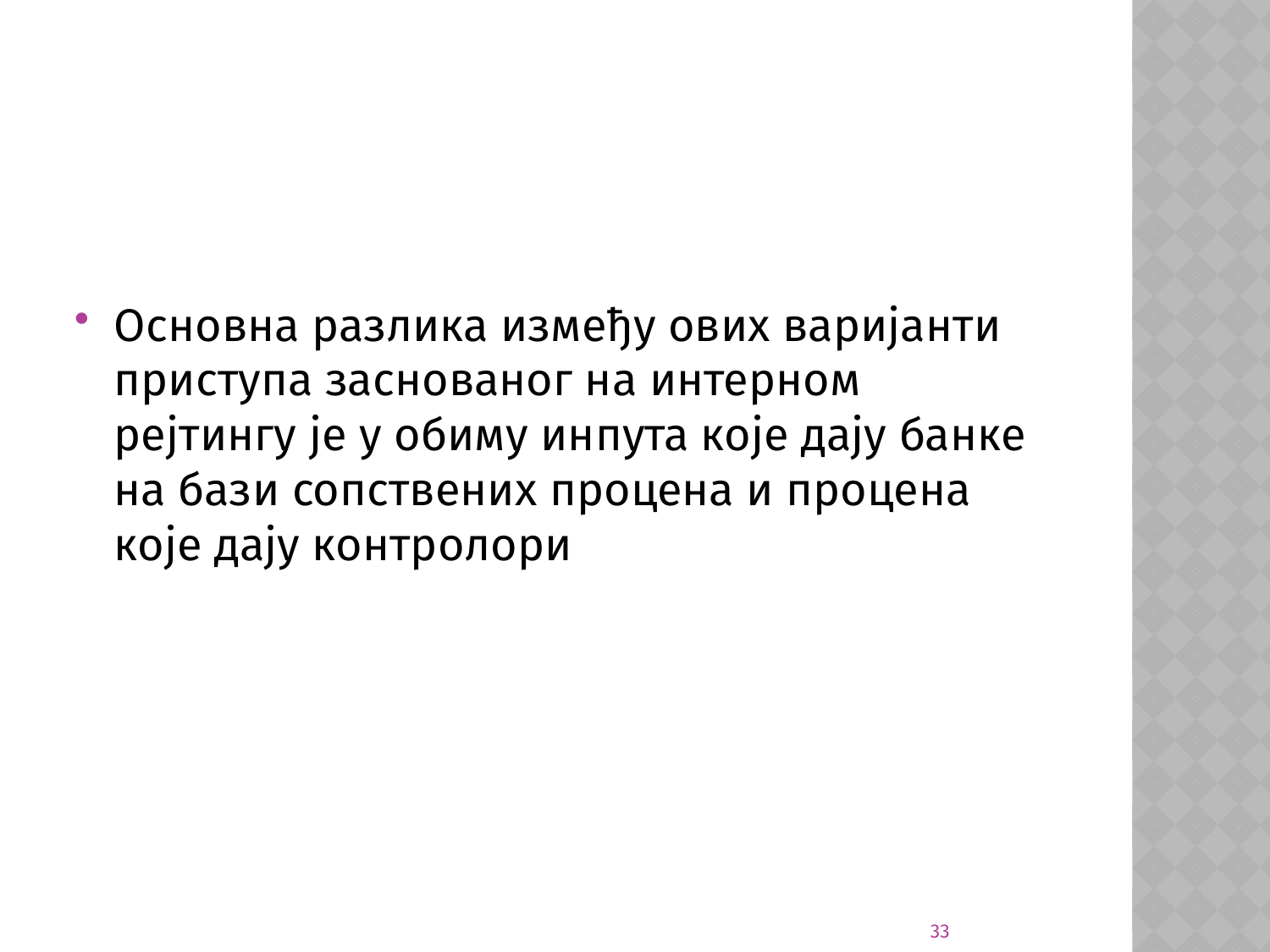

#

Основна разлика између ових варијанти приступа заснованог на интерном рејтингу је у обиму инпута које дају банке на бази сопствених процена и процена које дају контролори
33